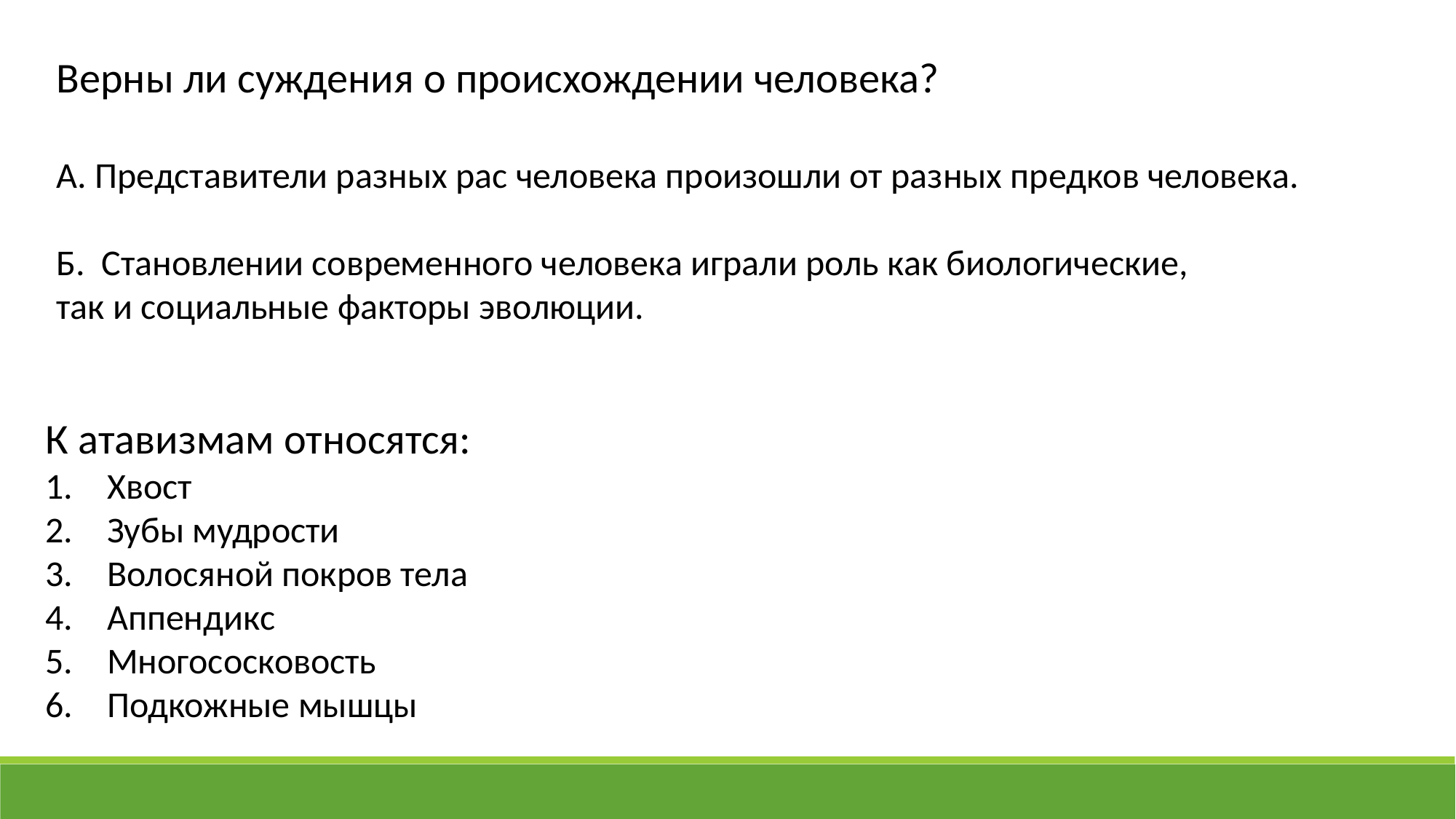

Верны ли суждения о происхождении человека?

А. Представители разных рас человека произошли от разных предков человека.

Б.  Становлении современного человека играли роль как биологические,
так и социальные факторы эволюции.
К атавизмам относятся:
Хвост
Зубы мудрости
Волосяной покров тела
Аппендикс
Многососковость
Подкожные мышцы